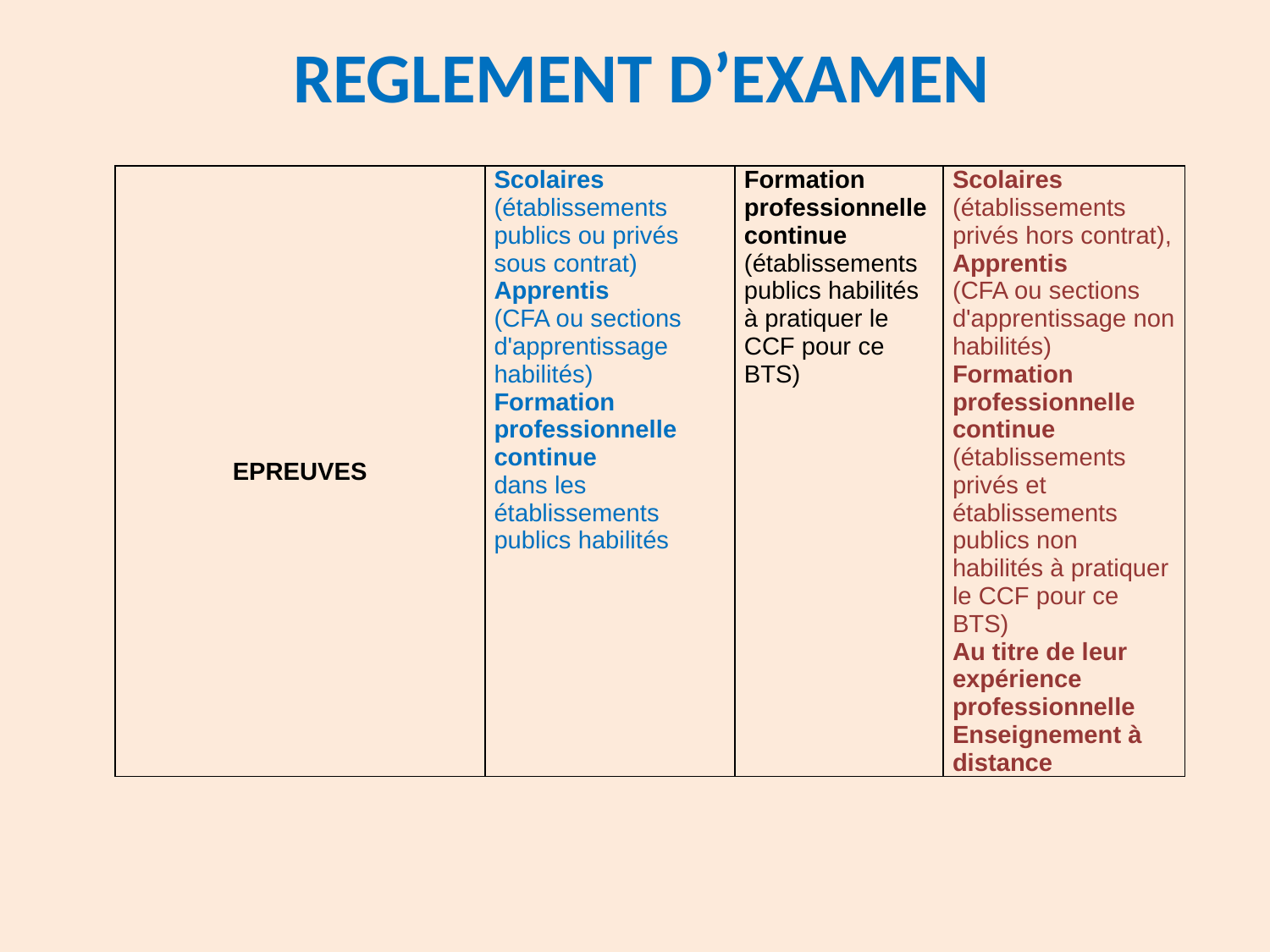

REGLEMENT D’EXAMEN
| EPREUVES | Scolaires (établissements publics ou privés sous contrat) Apprentis (CFA ou sections d'apprentissage habilités) Formation professionnelle continue dans les établissements publics habilités | Formation professionnelle continue (établissements publics habilités à pratiquer le CCF pour ce BTS) | Scolaires (établissements privés hors contrat), Apprentis (CFA ou sections d'apprentissage non habilités) Formation professionnelle continue (établissements privés et établissements publics non habilités à pratiquer le CCF pour ce BTS) Au titre de leur expérience professionnelle Enseignement à distance |
| --- | --- | --- | --- |